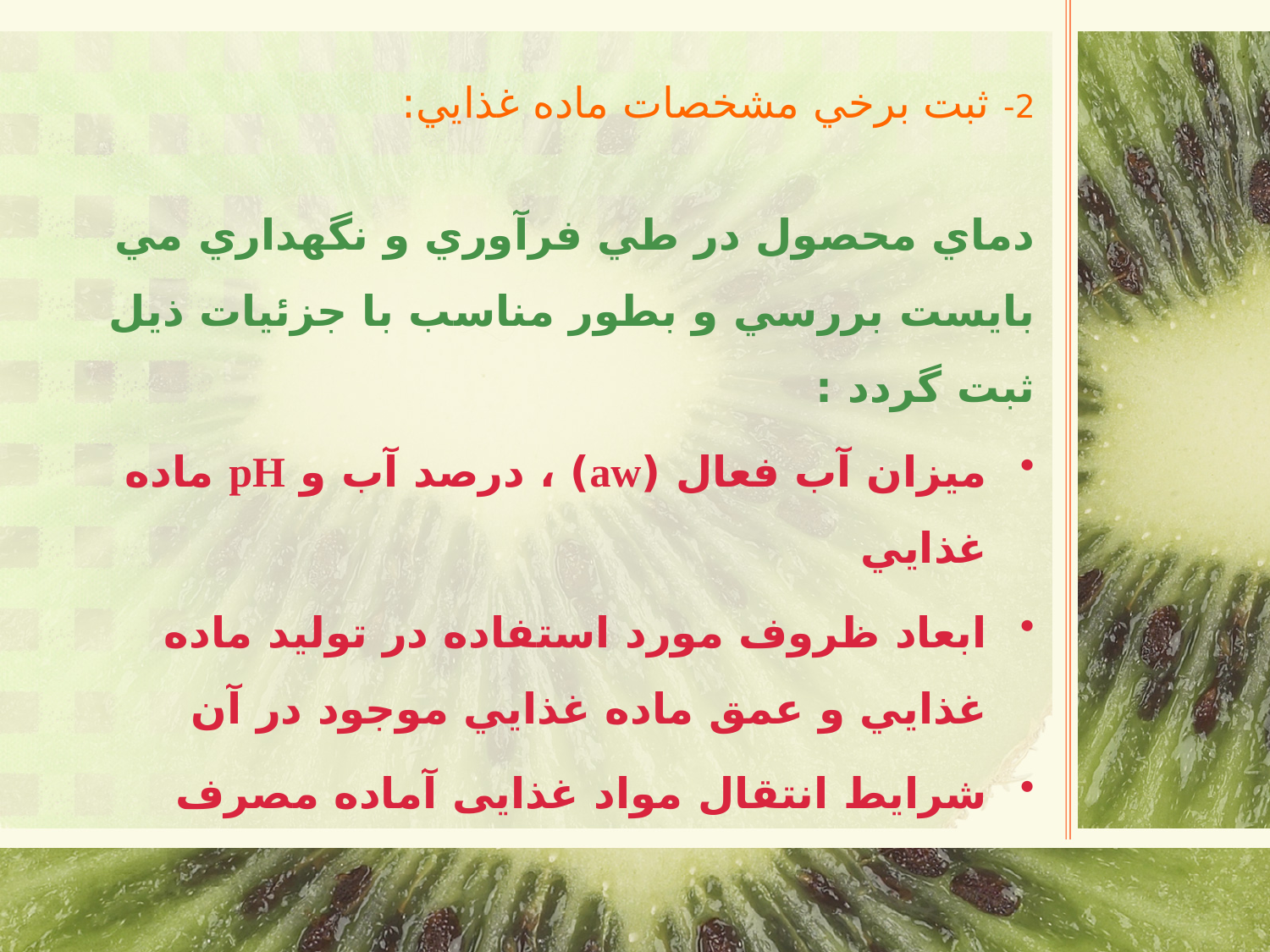

# 2- ثبت برخي مشخصات ماده غذايي:
دماي محصول در طي فرآوري و نگهداري مي بايست بررسي و بطور مناسب با جزئيات ذيل ثبت گردد :
ميزان آب فعال (aw) ، درصد آب و pH ماده غذايي
ابعاد ظروف مورد استفاده در توليد ماده غذايي و عمق ماده غذايي موجود در آن
شرایط انتقال مواد غذایی آماده مصرف